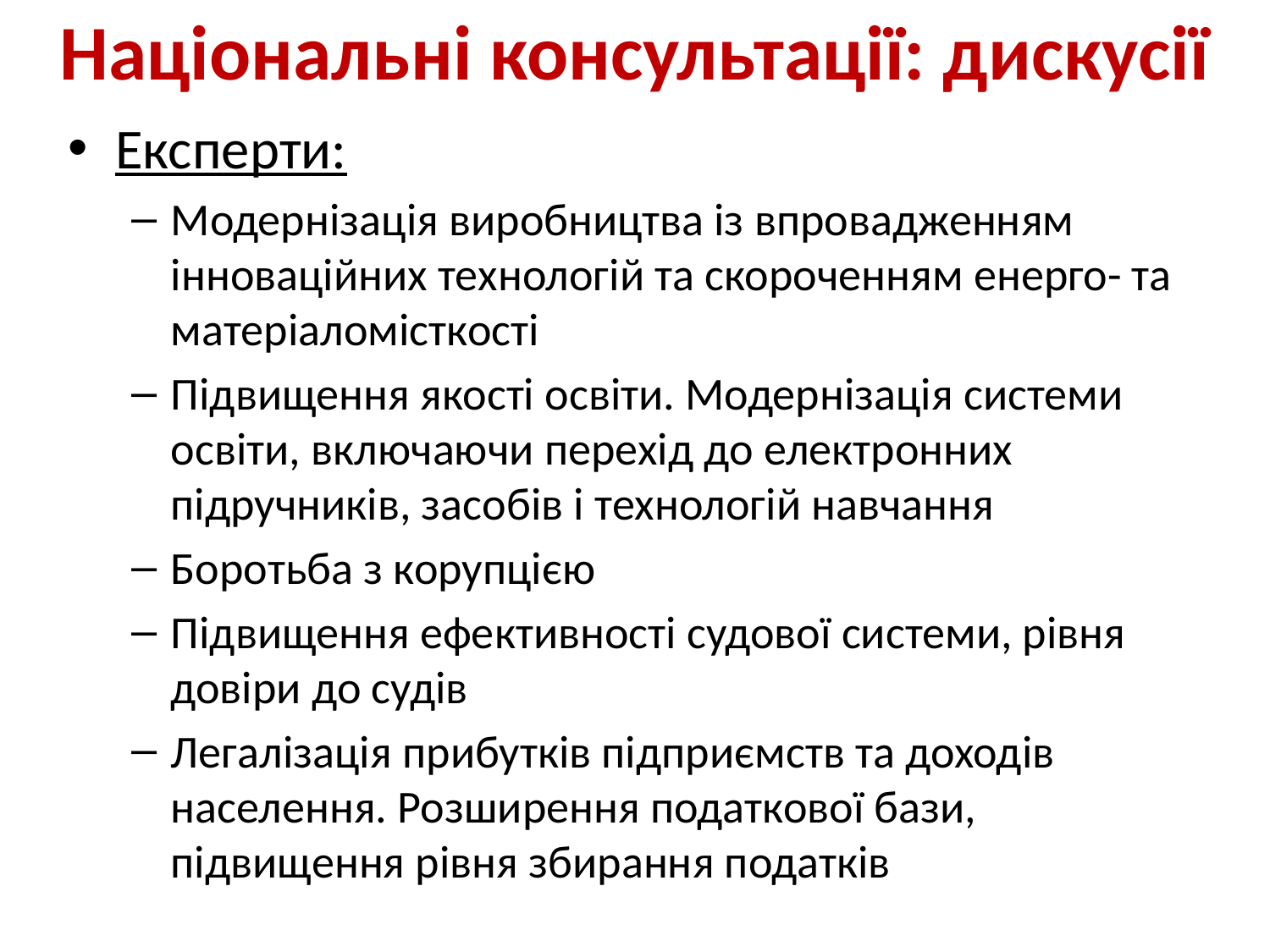

# Національні консультації: дискусії
Експерти:
Модернізація виробництва із впровадженням інноваційних технологій та скороченням енерго- та матеріаломісткості
Підвищення якості освіти. Модернізація системи освіти, включаючи перехід до електронних підручників, засобів і технологій навчання
Боротьба з корупцією
Підвищення ефективності судової системи, рівня довіри до судів
Легалізація прибутків підприємств та доходів населення. Розширення податкової бази, підвищення рівня збирання податків